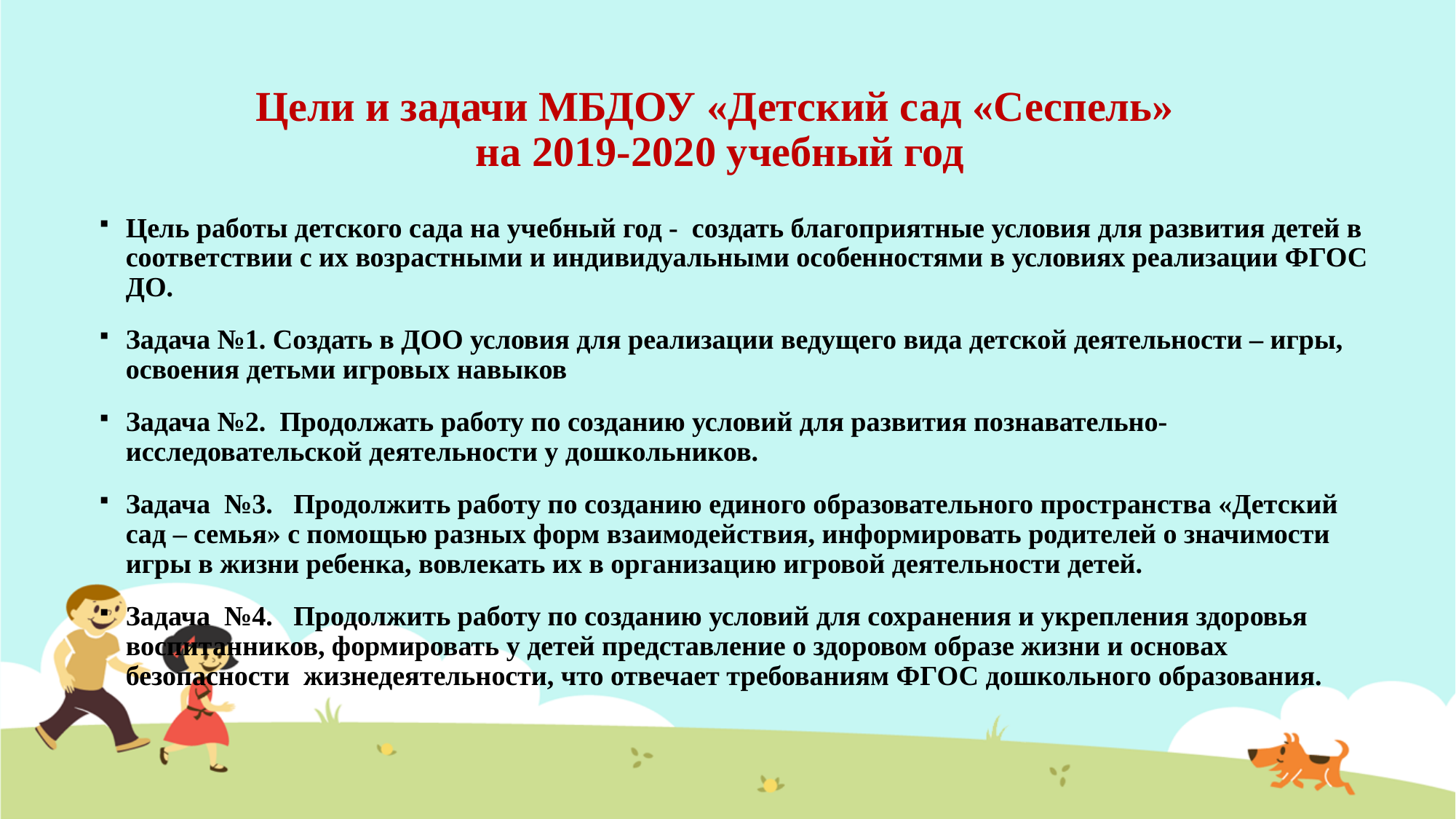

# Цели и задачи МБДОУ «Детский сад «Сеспель» на 2019-2020 учебный год
Цель работы детского сада на учебный год -  создать благоприятные условия для развития детей в соответствии с их возрастными и индивидуальными особенностями в условиях реализации ФГОС ДО.
Задача №1. Создать в ДОО условия для реализации ведущего вида детской деятельности – игры, освоения детьми игровых навыков
Задача №2.  Продолжать работу по созданию условий для развития познавательно-исследовательской деятельности у дошкольников.
Задача  №3.   Продолжить работу по созданию единого образовательного пространства «Детский сад – семья» с помощью разных форм взаимодействия, информировать родителей о значимости игры в жизни ребенка, вовлекать их в организацию игровой деятельности детей.
Задача  №4.   Продолжить работу по созданию условий для сохранения и укрепления здоровья воспитанников, формировать у детей представление о здоровом образе жизни и основах безопасности  жизнедеятельности, что отвечает требованиям ФГОС дошкольного образования.